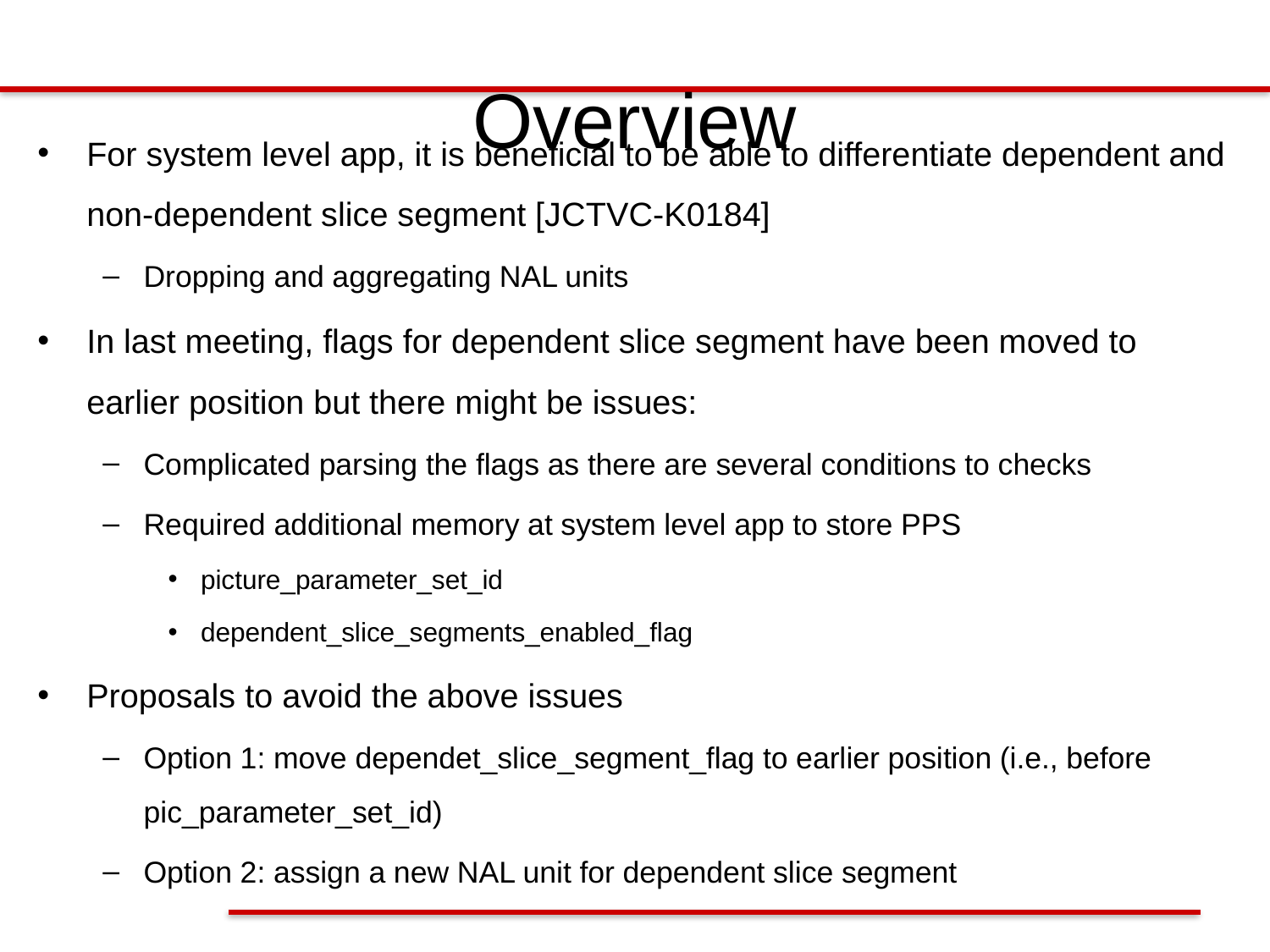

# Overview
For system level app, it is beneficial to be able to differentiate dependent and non-dependent slice segment [JCTVC-K0184]
Dropping and aggregating NAL units
In last meeting, flags for dependent slice segment have been moved to earlier position but there might be issues:
Complicated parsing the flags as there are several conditions to checks
Required additional memory at system level app to store PPS
picture_parameter_set_id
dependent_slice_segments_enabled_flag
Proposals to avoid the above issues
Option 1: move dependet_slice_segment_flag to earlier position (i.e., before pic_parameter_set_id)
Option 2: assign a new NAL unit for dependent slice segment